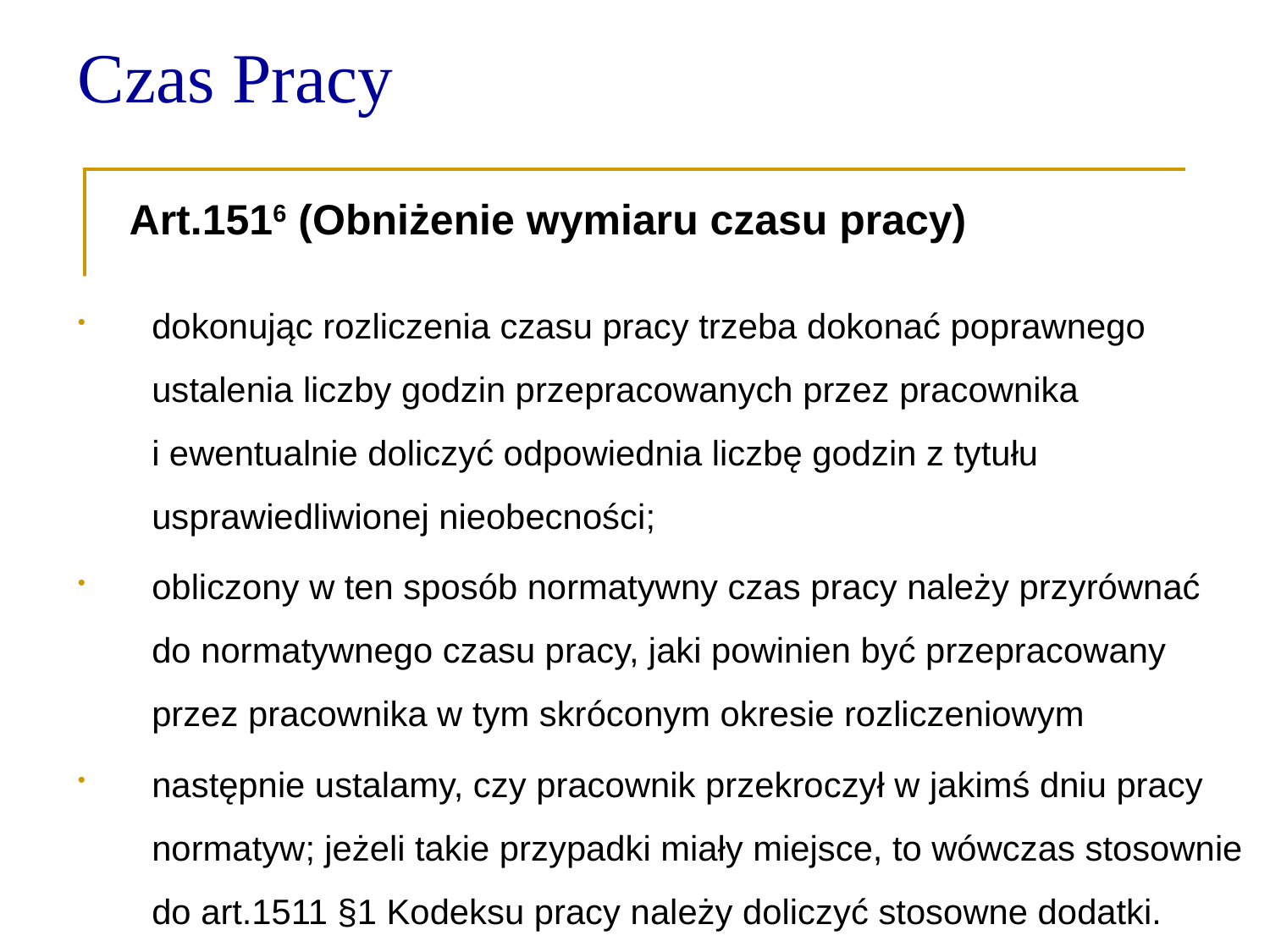

Czas Pracy
 Art.1516 (Obniżenie wymiaru czasu pracy)
dokonując rozliczenia czasu pracy trzeba dokonać poprawnego ustalenia liczby godzin przepracowanych przez pracownika
i ewentualnie doliczyć odpowiednia liczbę godzin z tytułu usprawiedliwionej nieobecności;
obliczony w ten sposób normatywny czas pracy należy przyrównać
do normatywnego czasu pracy, jaki powinien być przepracowany przez pracownika w tym skróconym okresie rozliczeniowym
następnie ustalamy, czy pracownik przekroczył w jakimś dniu pracy normatyw; jeżeli takie przypadki miały miejsce, to wówczas stosownie do art.1511 §1 Kodeksu pracy należy doliczyć stosowne dodatki.